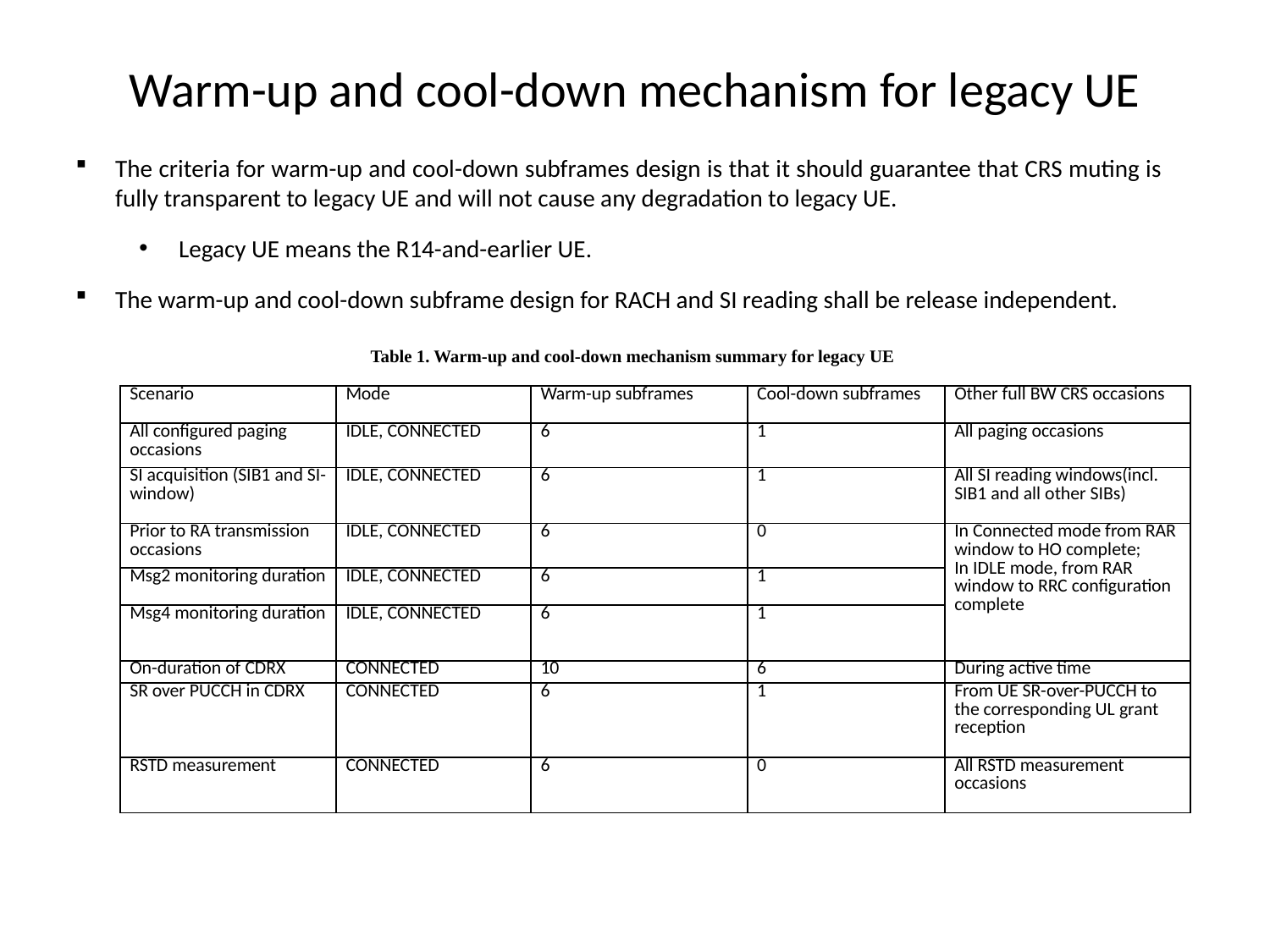

# Warm-up and cool-down mechanism for legacy UE
The criteria for warm-up and cool-down subframes design is that it should guarantee that CRS muting is fully transparent to legacy UE and will not cause any degradation to legacy UE.
Legacy UE means the R14-and-earlier UE.
The warm-up and cool-down subframe design for RACH and SI reading shall be release independent.

Table 1. Warm-up and cool-down mechanism summary for legacy UE
| Scenario | Mode | Warm-up subframes | Cool-down subframes | Other full BW CRS occasions |
| --- | --- | --- | --- | --- |
| All configured paging occasions | IDLE, CONNECTED | 6 | 1 | All paging occasions |
| SI acquisition (SIB1 and SI-window) | IDLE, CONNECTED | 6 | 1 | All SI reading windows(incl. SIB1 and all other SIBs) |
| Prior to RA transmission occasions | IDLE, CONNECTED | 6 | 0 | In Connected mode from RAR window to HO complete; In IDLE mode, from RAR window to RRC configuration complete |
| Msg2 monitoring duration | IDLE, CONNECTED | 6 | 1 |  |
| Msg4 monitoring duration | IDLE, CONNECTED | 6 | 1 |  |
| On-duration of CDRX | CONNECTED | 10 | 6 | During active time |
| SR over PUCCH in CDRX | CONNECTED | 6 | 1 | From UE SR-over-PUCCH to the corresponding UL grant reception |
| RSTD measurement | CONNECTED | 6 | 0 | All RSTD measurement occasions |